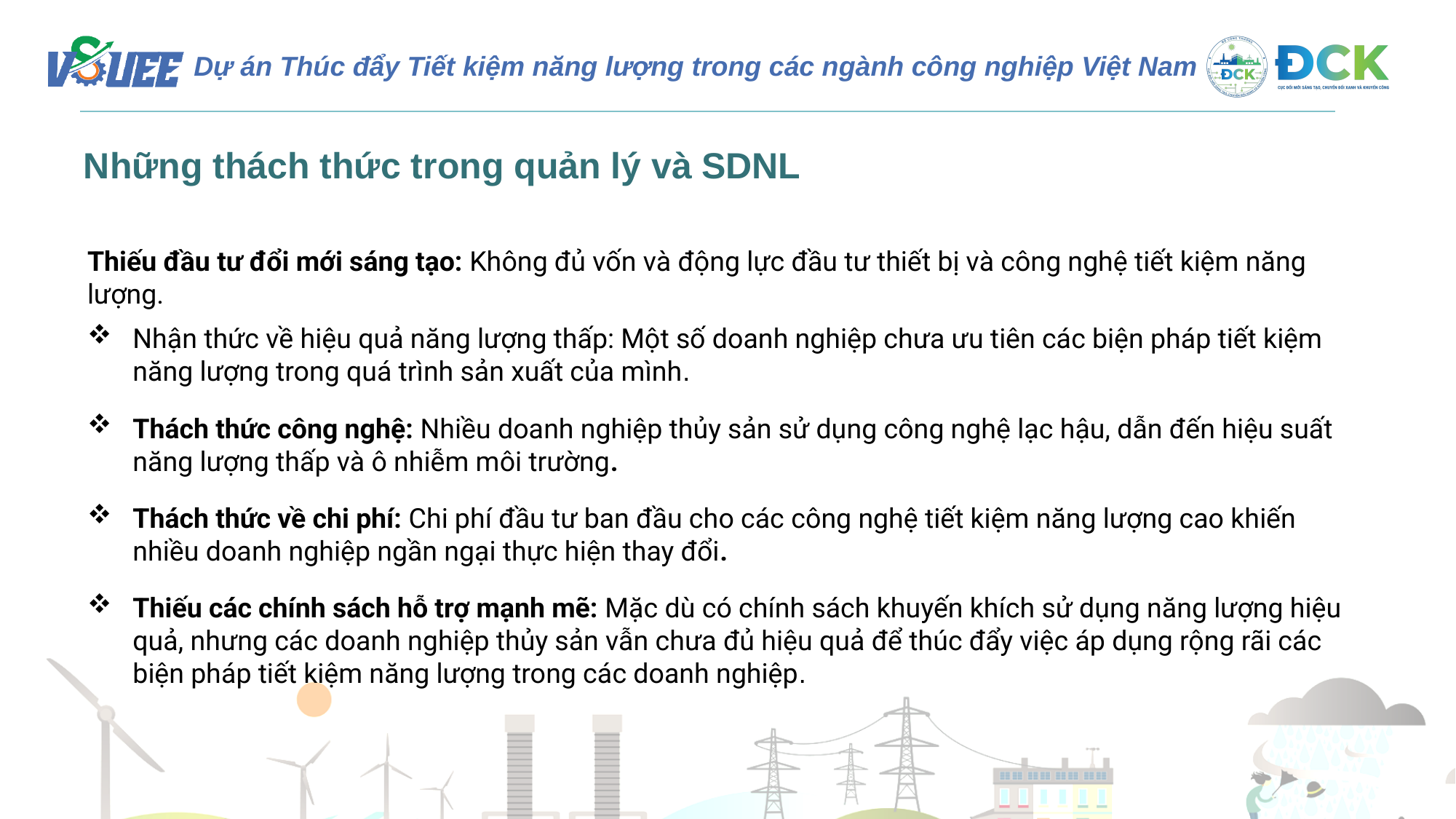

Những thách thức trong quản lý và SDNL
Thiếu đầu tư đổi mới sáng tạo: Không đủ vốn và động lực đầu tư thiết bị và công nghệ tiết kiệm năng lượng.
Nhận thức về hiệu quả năng lượng thấp: Một số doanh nghiệp chưa ưu tiên các biện pháp tiết kiệm năng lượng trong quá trình sản xuất của mình.
Thách thức công nghệ: Nhiều doanh nghiệp thủy sản sử dụng công nghệ lạc hậu, dẫn đến hiệu suất năng lượng thấp và ô nhiễm môi trường.
Thách thức về chi phí: Chi phí đầu tư ban đầu cho các công nghệ tiết kiệm năng lượng cao khiến nhiều doanh nghiệp ngần ngại thực hiện thay đổi.
Thiếu các chính sách hỗ trợ mạnh mẽ: Mặc dù có chính sách khuyến khích sử dụng năng lượng hiệu quả, nhưng các doanh nghiệp thủy sản vẫn chưa đủ hiệu quả để thúc đẩy việc áp dụng rộng rãi các biện pháp tiết kiệm năng lượng trong các doanh nghiệp.